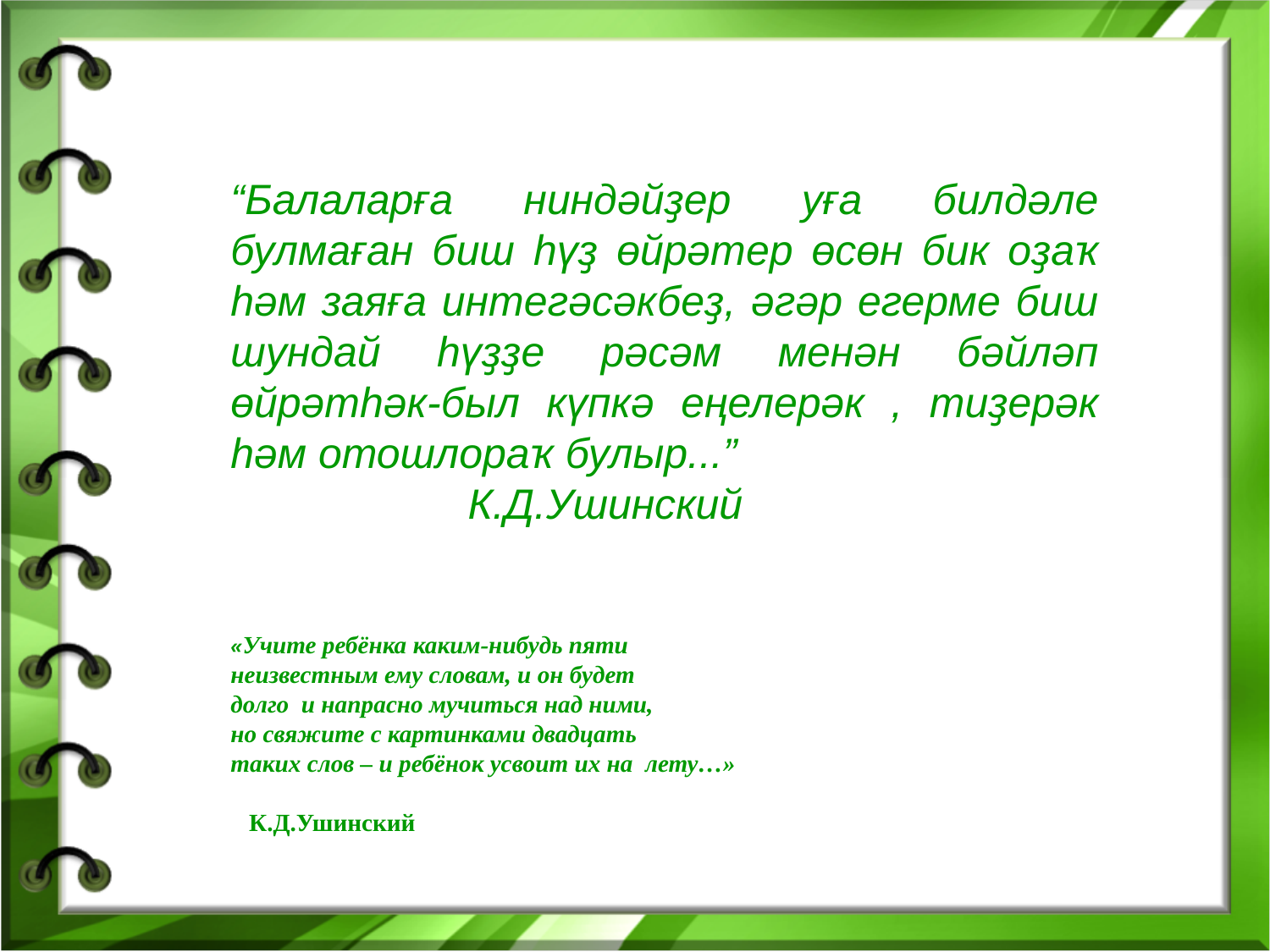

“Балаларға ниндәйҙер уға билдәле булмаған биш һүҙ өйрәтер өсөн бик оҙаҡ һәм заяға интегәсәкбеҙ, әгәр егерме биш шундай һүҙҙе рәсәм менән бәйләп өйрәтһәк-был күпкә еңелерәк , тиҙерәк һәм отошлораҡ булыр...”
                    К.Д.Ушинский

«Учите ребёнка каким-нибудь пяти
неизвестным ему словам, и он будет
долго  и напрасно мучиться над ними,
но свяжите с картинками двадцать
таких слов – и ребёнок усвоит их на  лету…»
                                                                                                                                                 К.Д.Ушинский